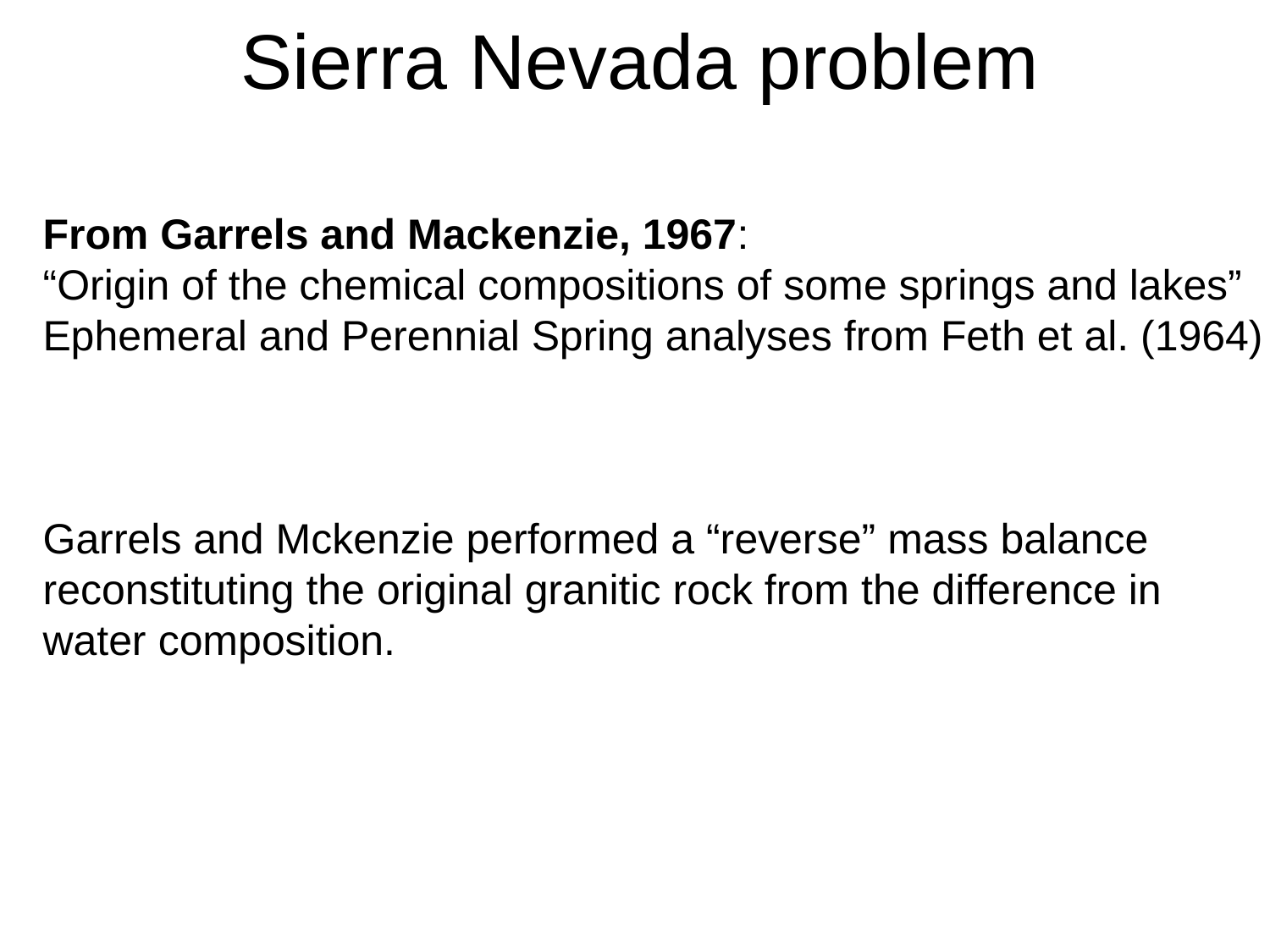

Sierra Nevada problem
From Garrels and Mackenzie, 1967:
“Origin of the chemical compositions of some springs and lakes”
Ephemeral and Perennial Spring analyses from Feth et al. (1964)

Garrels and Mckenzie performed a “reverse” mass balance
reconstituting the original granitic rock from the difference in
water composition.